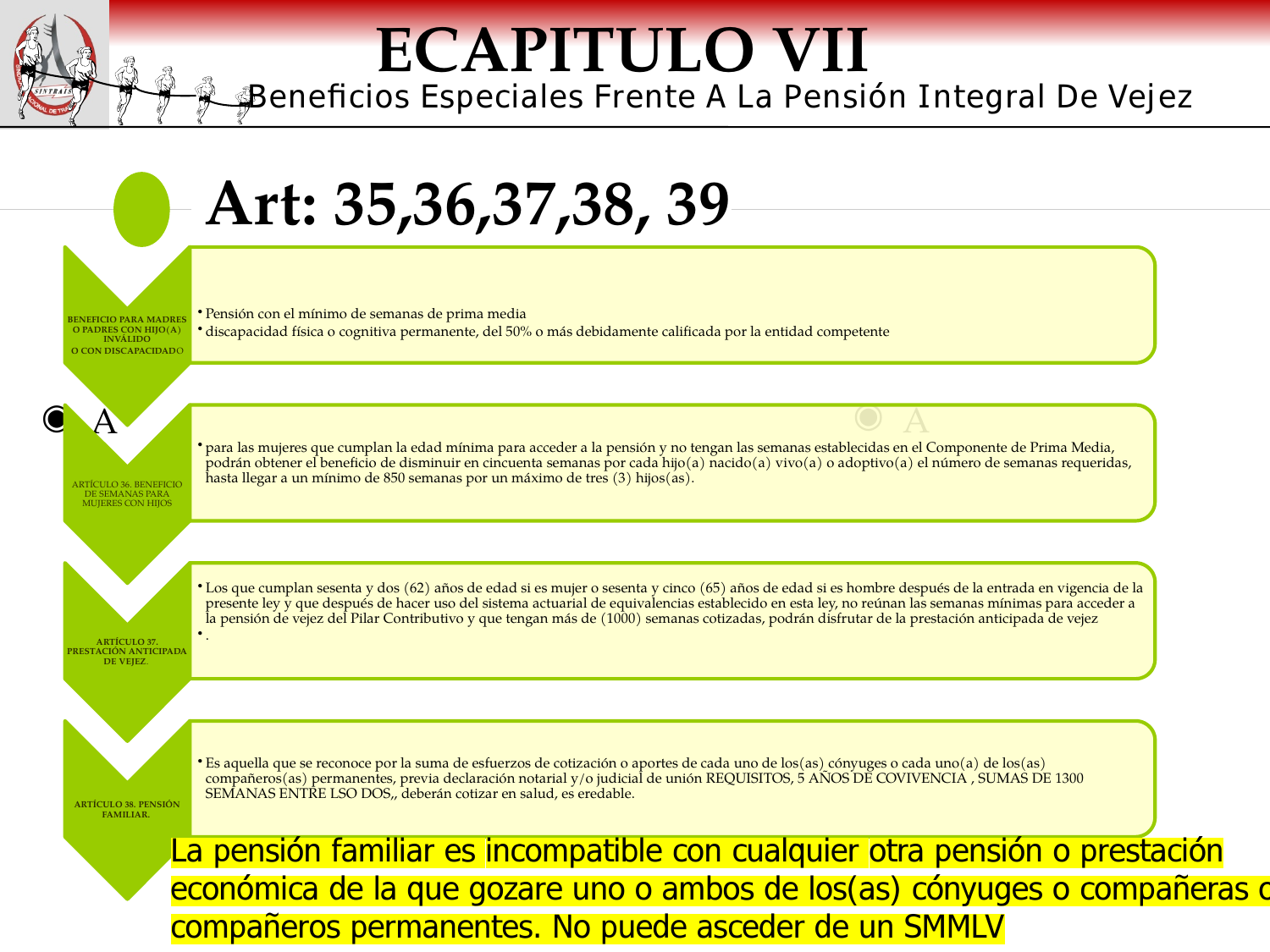

ECAPITULO VII
Beneficios Especiales Frente A La Pensión Integral De Vejez

# Art: 35,36,37,38, 39
BENEFICIO PARA MADRES O PADRES CON HIJO(A) INVÁLIDO
O CON DISCAPACIDADO

Pensión con el mínimo de semanas de prima media
discapacidad física o cognitiva permanente, del 50% o más debidamente calificada por la entidad competente
ARTÍCULO 36. BENEFICIO DE SEMANAS PARA MUJERES CON HIJOS
para las mujeres que cumplan la edad mínima para acceder a la pensión y no tengan las semanas establecidas en el Componente de Prima Media, podrán obtener el beneficio de disminuir en cincuenta semanas por cada hijo(a) nacido(a) vivo(a) o adoptivo(a) el número de semanas requeridas, hasta llegar a un mínimo de 850 semanas por un máximo de tres (3) hijos(as).
ARTÍCULO 37. PRESTACIÓN ANTICIPADA DE VEJEZ.
Los que cumplan sesenta y dos (62) años de edad si es mujer o sesenta y cinco (65) años de edad si es hombre después de la entrada en vigencia de la presente ley y que después de hacer uso del sistema actuarial de equivalencias establecido en esta ley, no reúnan las semanas mínimas para acceder a la pensión de vejez del Pilar Contributivo y que tengan más de (1000) semanas cotizadas, podrán disfrutar de la prestación anticipada de vejez
.

ARTÍCULO 38. PENSIÓN FAMILIAR.
Es aquella que se reconoce por la suma de esfuerzos de cotización o aportes de cada uno de los(as) cónyuges o cada uno(a) de los(as) compañeros(as) permanentes, previa declaración notarial y/o judicial de unión REQUISITOS, 5 AÑOS DE COVIVENCIA , SUMAS DE 1300 SEMANAS ENTRE LSO DOS,, deberán cotizar en salud, es eredable.
A
A
La pensión familiar es incompatible con cualquier otra pensión o prestación económica de la que gozare uno o ambos de los(as) cónyuges o compañeras o compañeros permanentes. No puede asceder de un SMMLV